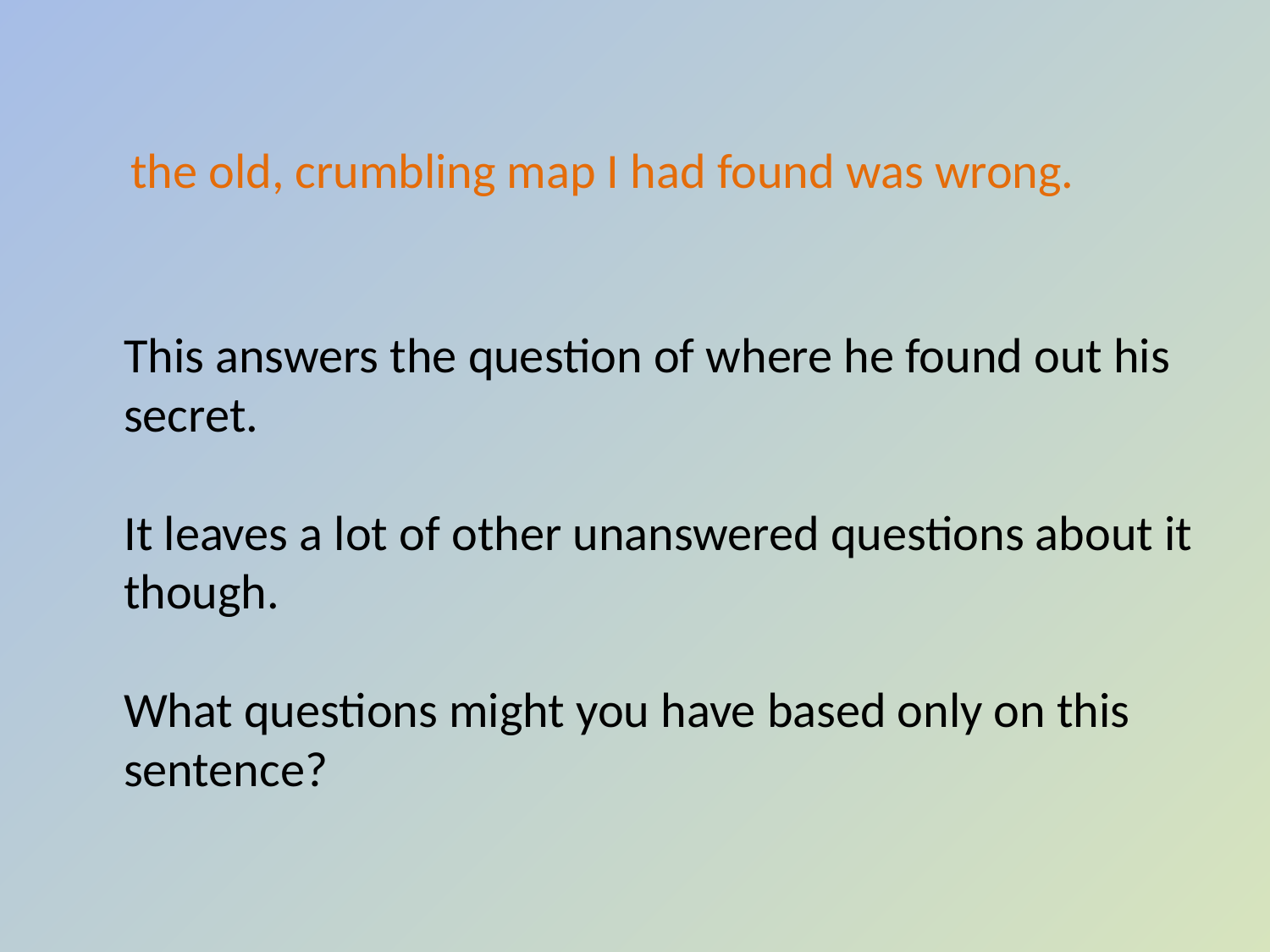

the old, crumbling map I had found was wrong.
This answers the question of where he found out his secret.

It leaves a lot of other unanswered questions about it though.

What questions might you have based only on this sentence?